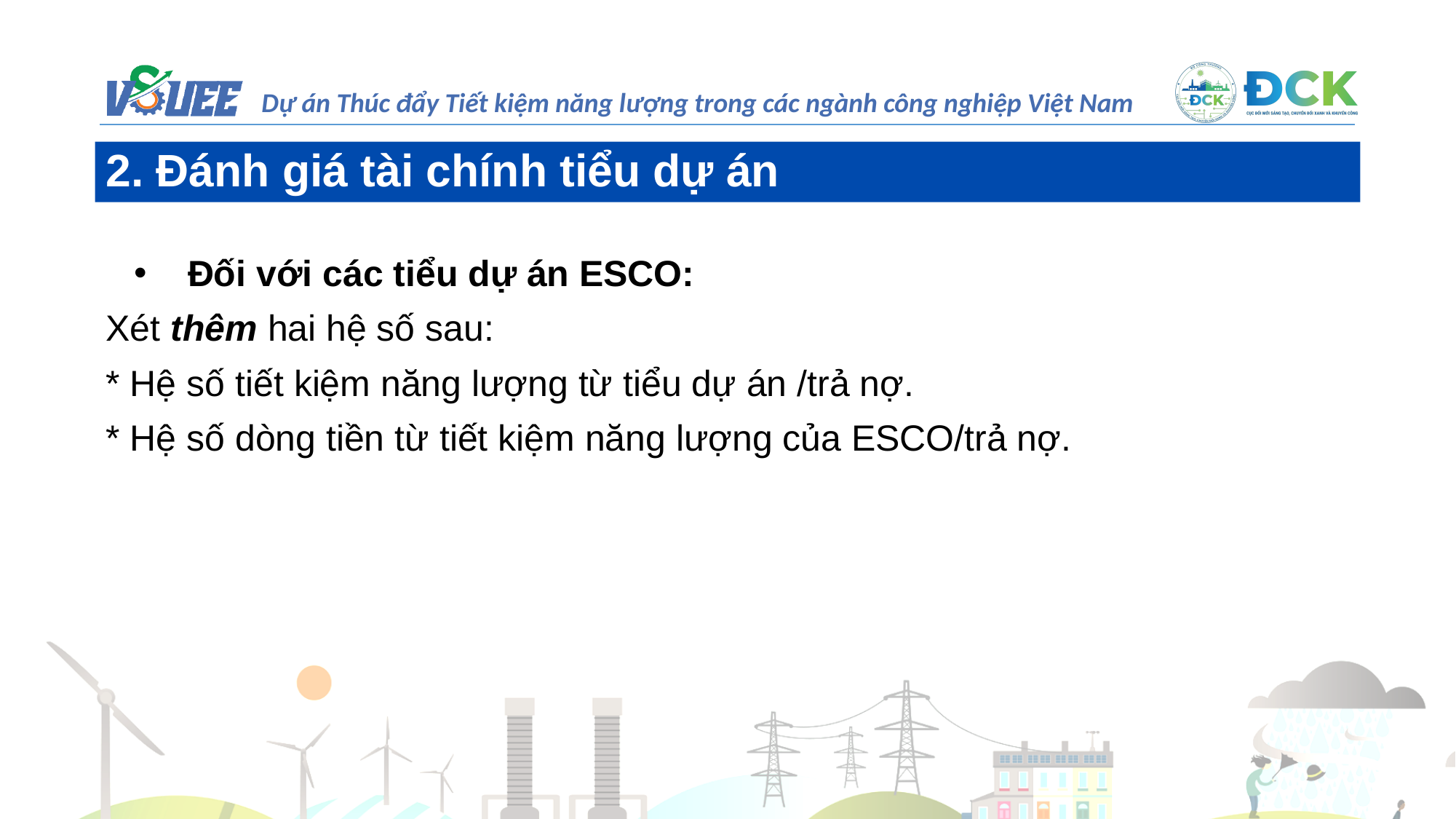

2. Đánh giá tài chính tiểu dự án
Đối với các tiểu dự án ESCO:
Xét thêm hai hệ số sau:
* Hệ số tiết kiệm năng lượng từ tiểu dự án /trả nợ.
* Hệ số dòng tiền từ tiết kiệm năng lượng của ESCO/trả nợ.